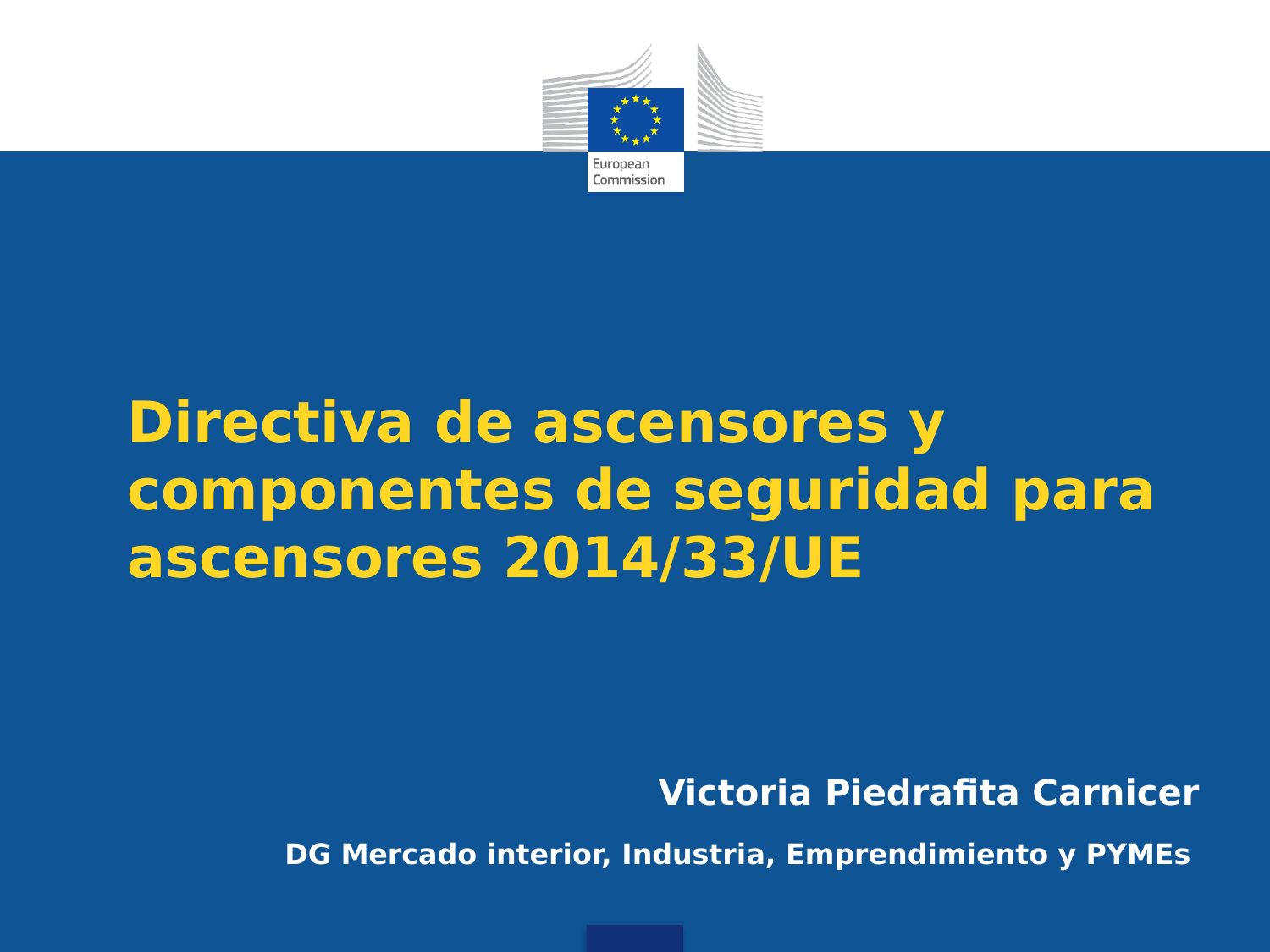

# Directiva de ascensores y componentes de seguridad para ascensores 2014/33/UE
      			Victoria Piedrafita Carnicer
              DG Mercado interior, Industria, Emprendimiento y PYMEs